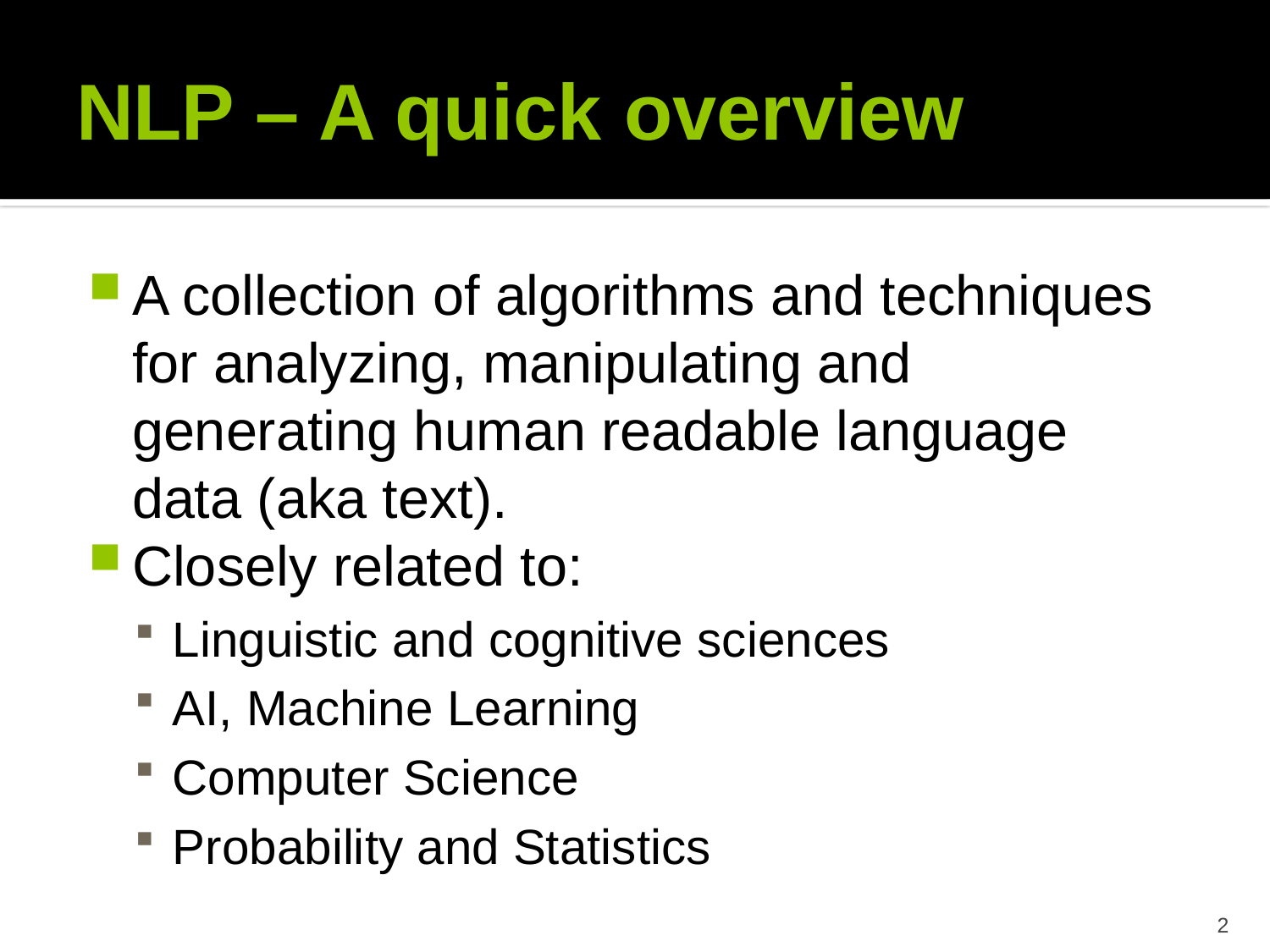

# NLP – A quick overview
A collection of algorithms and techniques for analyzing, manipulating and generating human readable language data (aka text).
Closely related to:
Linguistic and cognitive sciences
AI, Machine Learning
Computer Science
Probability and Statistics
2